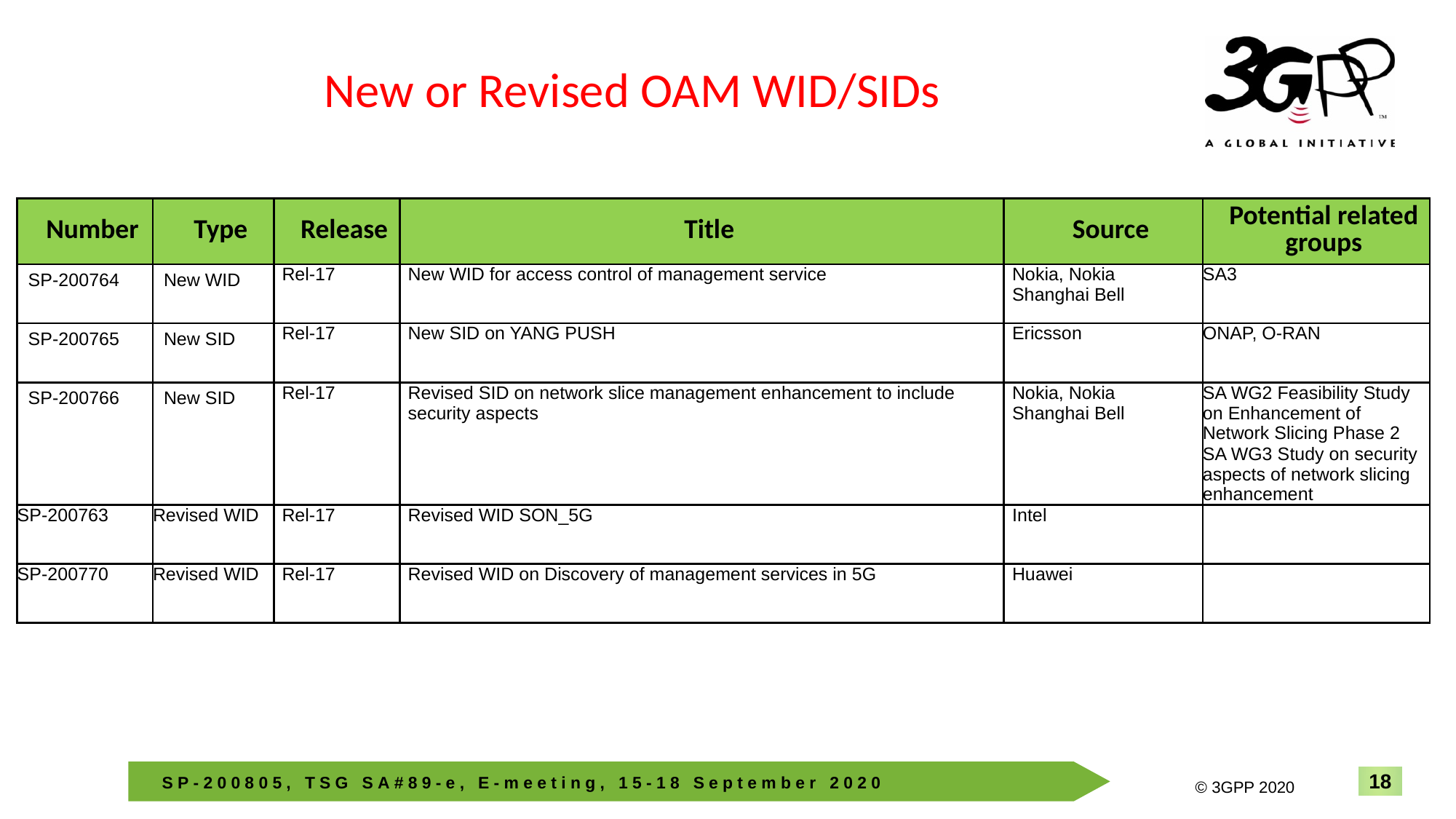

New or Revised OAM WID/SIDs
| Number | Type | Release | Title | Source | Potential related groups |
| --- | --- | --- | --- | --- | --- |
| SP-200764 | New WID | Rel-17 | New WID for access control of management service | Nokia, Nokia Shanghai Bell | SA3 |
| SP-200765 | New SID | Rel-17 | New SID on YANG PUSH | Ericsson | ONAP, O-RAN |
| SP-200766 | New SID | Rel-17 | Revised SID on network slice management enhancement to include security aspects | Nokia, Nokia Shanghai Bell | SA WG2 Feasibility Study on Enhancement of Network Slicing Phase 2 SA WG3 Study on security aspects of network slicing enhancement |
| SP-200763 | Revised WID | Rel-17 | Revised WID SON\_5G | Intel |  |
| SP-200770 | Revised WID | Rel-17 | Revised WID on Discovery of management services in 5G | Huawei |  |